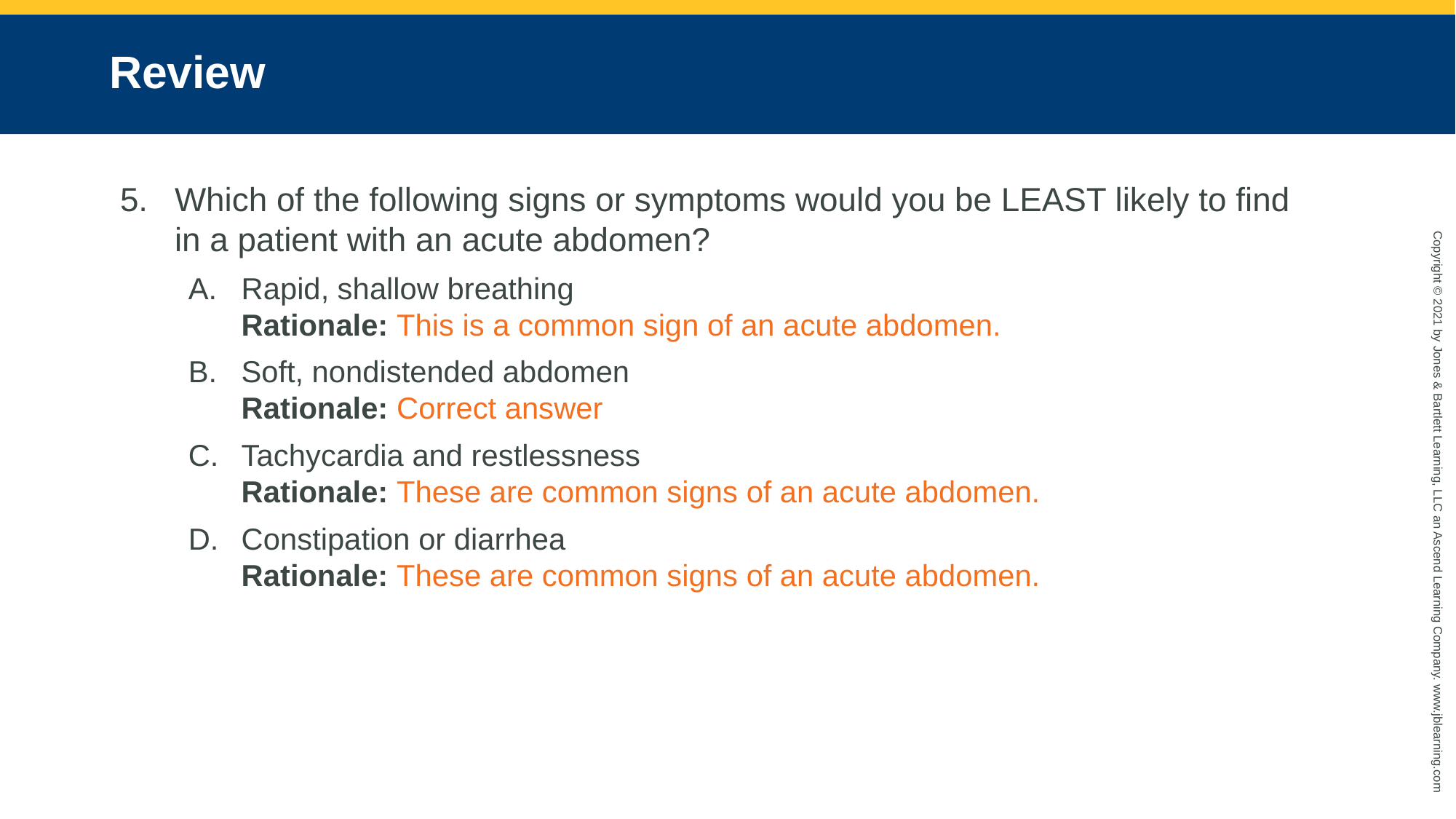

# Review
Which of the following signs or symptoms would you be LEAST likely to find in a patient with an acute abdomen?
Rapid, shallow breathing
Rationale: This is a common sign of an acute abdomen.
Soft, nondistended abdomen
Rationale: Correct answer
Tachycardia and restlessness
Rationale: These are common signs of an acute abdomen.
Constipation or diarrhea
Rationale: These are common signs of an acute abdomen.